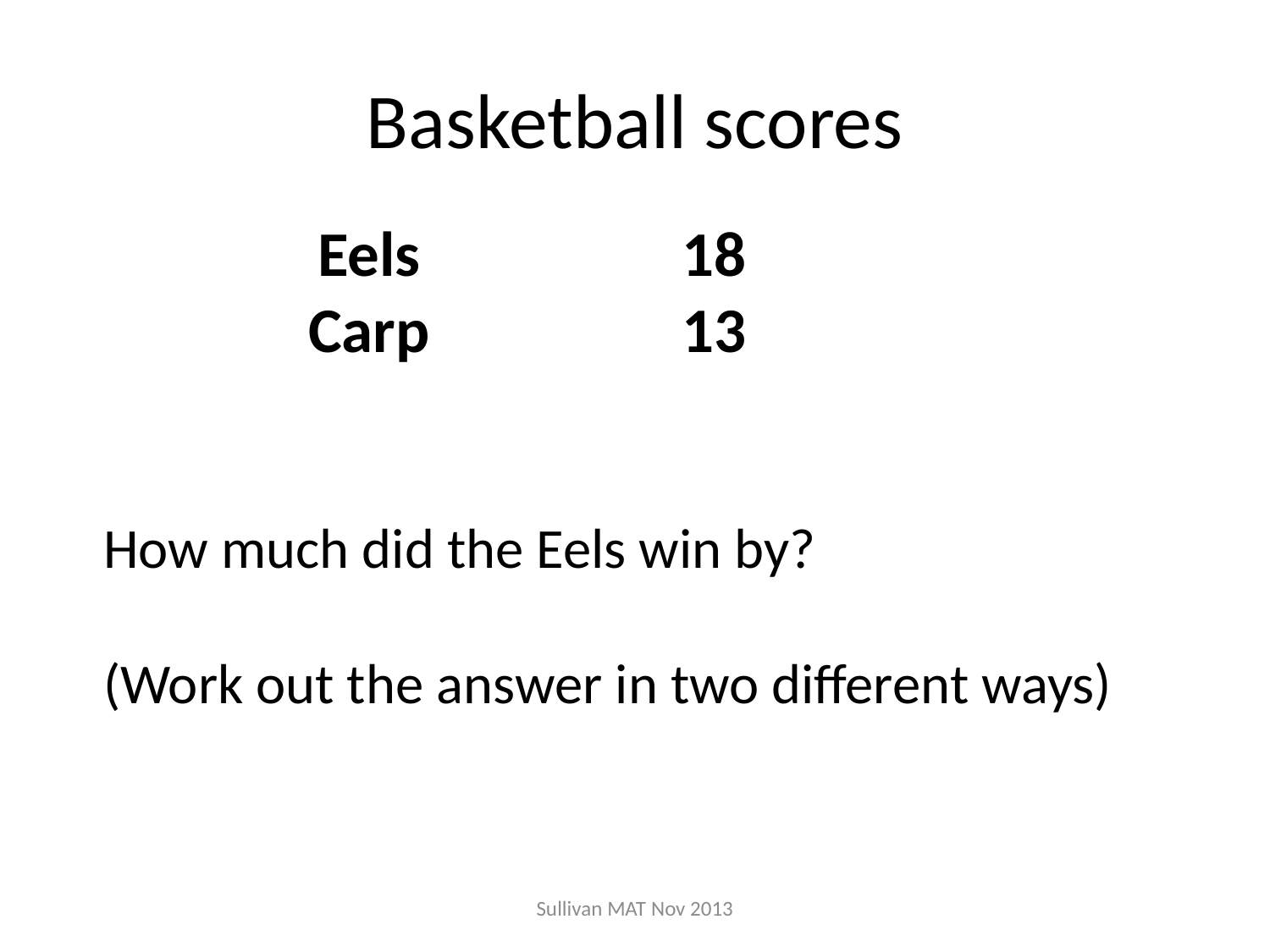

# Basketball scores
| Eels | 18 |
| --- | --- |
| Carp | 13 |
How much did the Eels win by?

(Work out the answer in two different ways)
Sullivan MAT Nov 2013